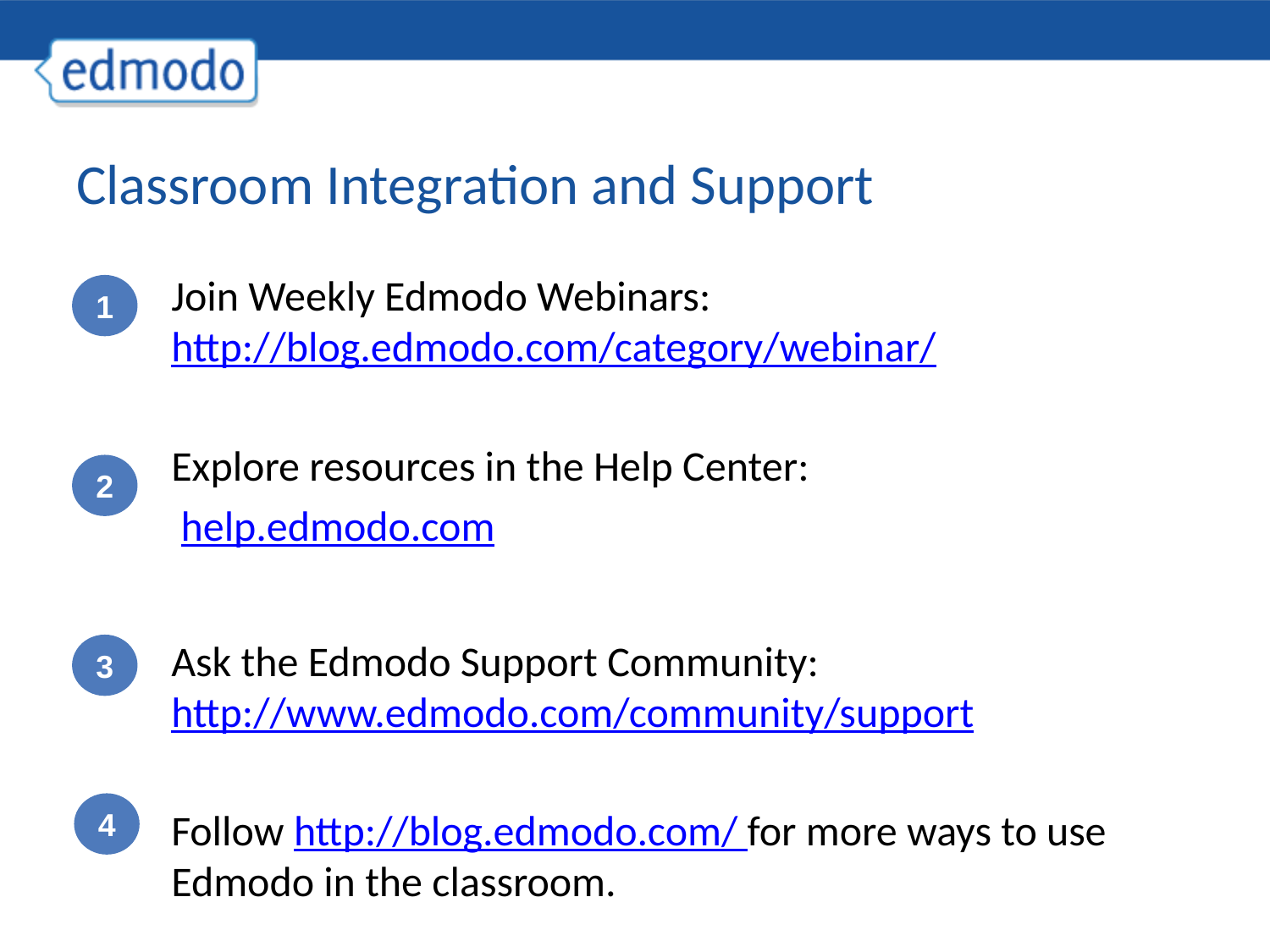

# Classroom Integration and Support

Join Weekly Edmodo Webinars: http://blog.edmodo.com/category/webinar/

Explore resources in the Help Center:
 help.edmodo.com

Ask the Edmodo Support Community: http://www.edmodo.com/community/support

Follow http://blog.edmodo.com/ for more ways to use Edmodo in the classroom.

1
2
3
4